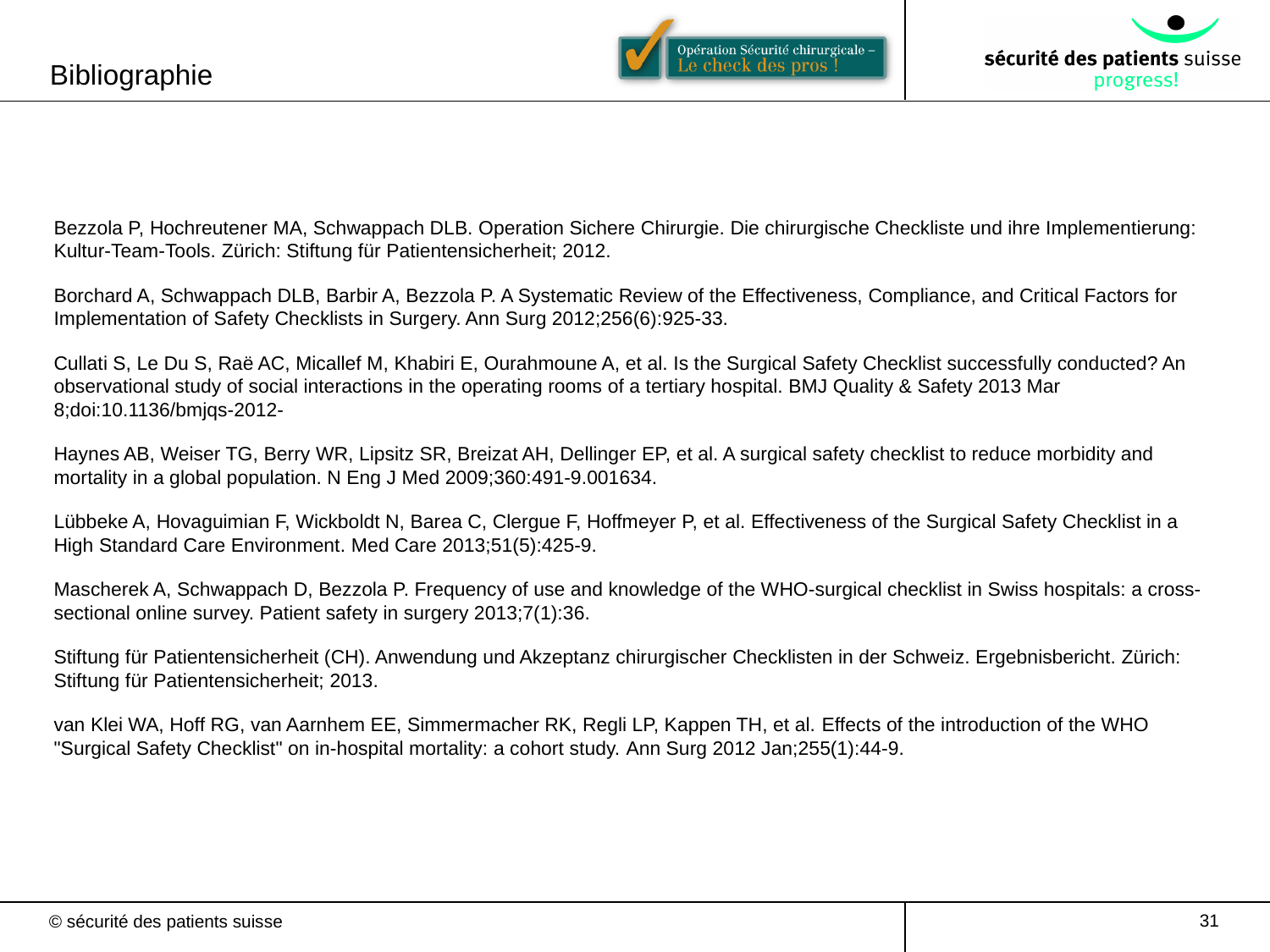

Bibliographie

Bezzola P, Hochreutener MA, Schwappach DLB. Operation Sichere Chirurgie. Die chirurgische Checkliste und ihre Implementierung: Kultur-Team-Tools. Zürich: Stiftung für Patientensicherheit; 2012.
Borchard A, Schwappach DLB, Barbir A, Bezzola P. A Systematic Review of the Effectiveness, Compliance, and Critical Factors for Implementation of Safety Checklists in Surgery. Ann Surg 2012;256(6):925-33.
Cullati S, Le Du S, Raë AC, Micallef M, Khabiri E, Ourahmoune A, et al. Is the Surgical Safety Checklist successfully conducted? An observational study of social interactions in the operating rooms of a tertiary hospital. BMJ Quality & Safety 2013 Mar 8;doi:10.1136/bmjqs-2012-
Haynes AB, Weiser TG, Berry WR, Lipsitz SR, Breizat AH, Dellinger EP, et al. A surgical safety checklist to reduce morbidity and mortality in a global population. N Eng J Med 2009;360:491-9.001634.
Lübbeke A, Hovaguimian F, Wickboldt N, Barea C, Clergue F, Hoffmeyer P, et al. Effectiveness of the Surgical Safety Checklist in a High Standard Care Environment. Med Care 2013;51(5):425-9.
Mascherek A, Schwappach D, Bezzola P. Frequency of use and knowledge of the WHO-surgical checklist in Swiss hospitals: a cross-sectional online survey. Patient safety in surgery 2013;7(1):36.
Stiftung für Patientensicherheit (CH). Anwendung und Akzeptanz chirurgischer Checklisten in der Schweiz. Ergebnisbericht. Zürich: Stiftung für Patientensicherheit; 2013.
van Klei WA, Hoff RG, van Aarnhem EE, Simmermacher RK, Regli LP, Kappen TH, et al. Effects of the introduction of the WHO "Surgical Safety Checklist" on in-hospital mortality: a cohort study. Ann Surg 2012 Jan;255(1):44-9.

31
© sécurité des patients suisse